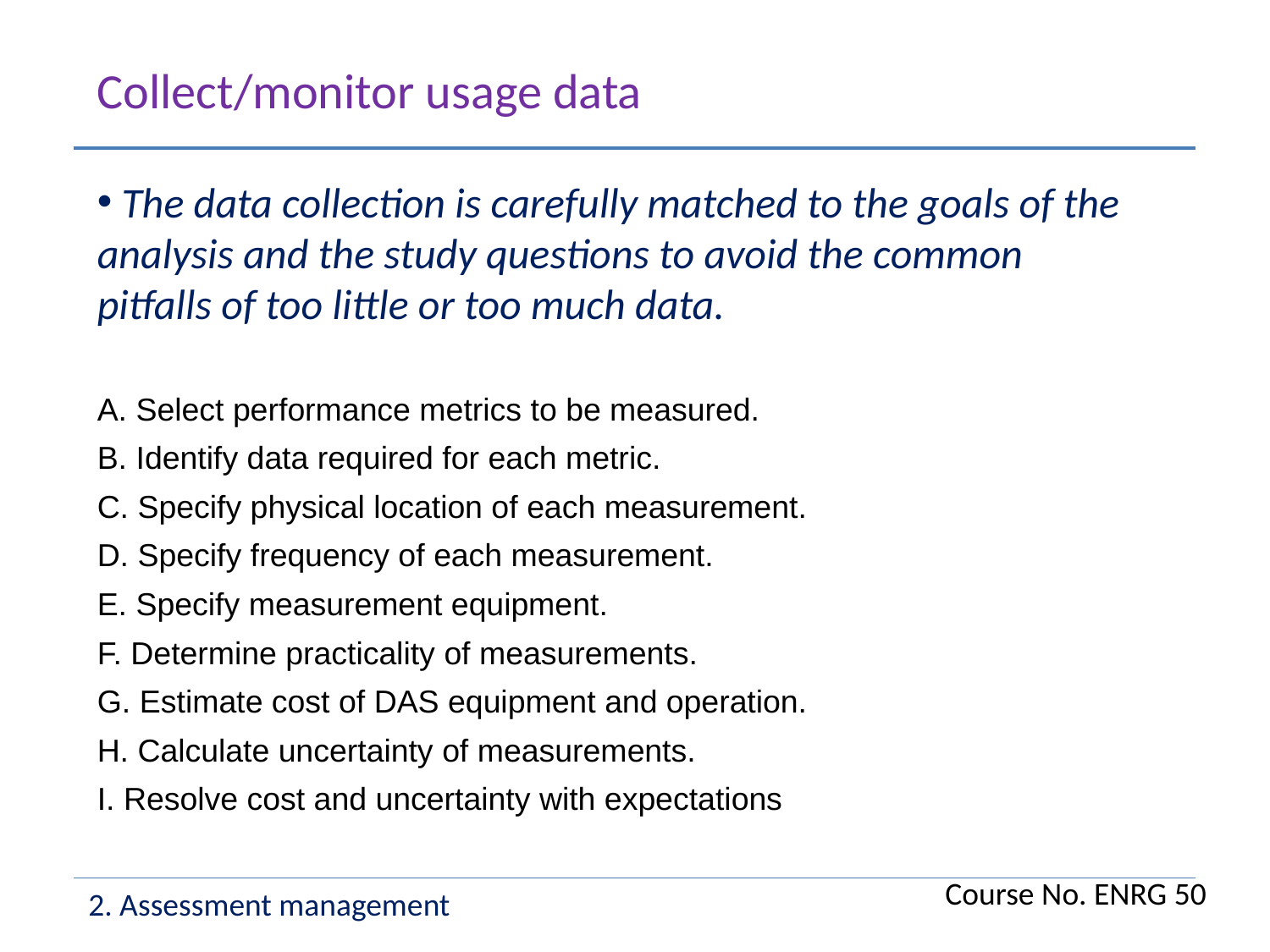

Collect/monitor usage data
 The data collection is carefully matched to the goals of the analysis and the study questions to avoid the common pitfalls of too little or too much data.

A. Select performance metrics to be measured.
B. Identify data required for each metric.
C. Specify physical location of each measurement.
D. Specify frequency of each measurement.
E. Specify measurement equipment.
F. Determine practicality of measurements.
G. Estimate cost of DAS equipment and operation.
H. Calculate uncertainty of measurements.
I. Resolve cost and uncertainty with expectations
Course No. ENRG 50
2. Assessment management